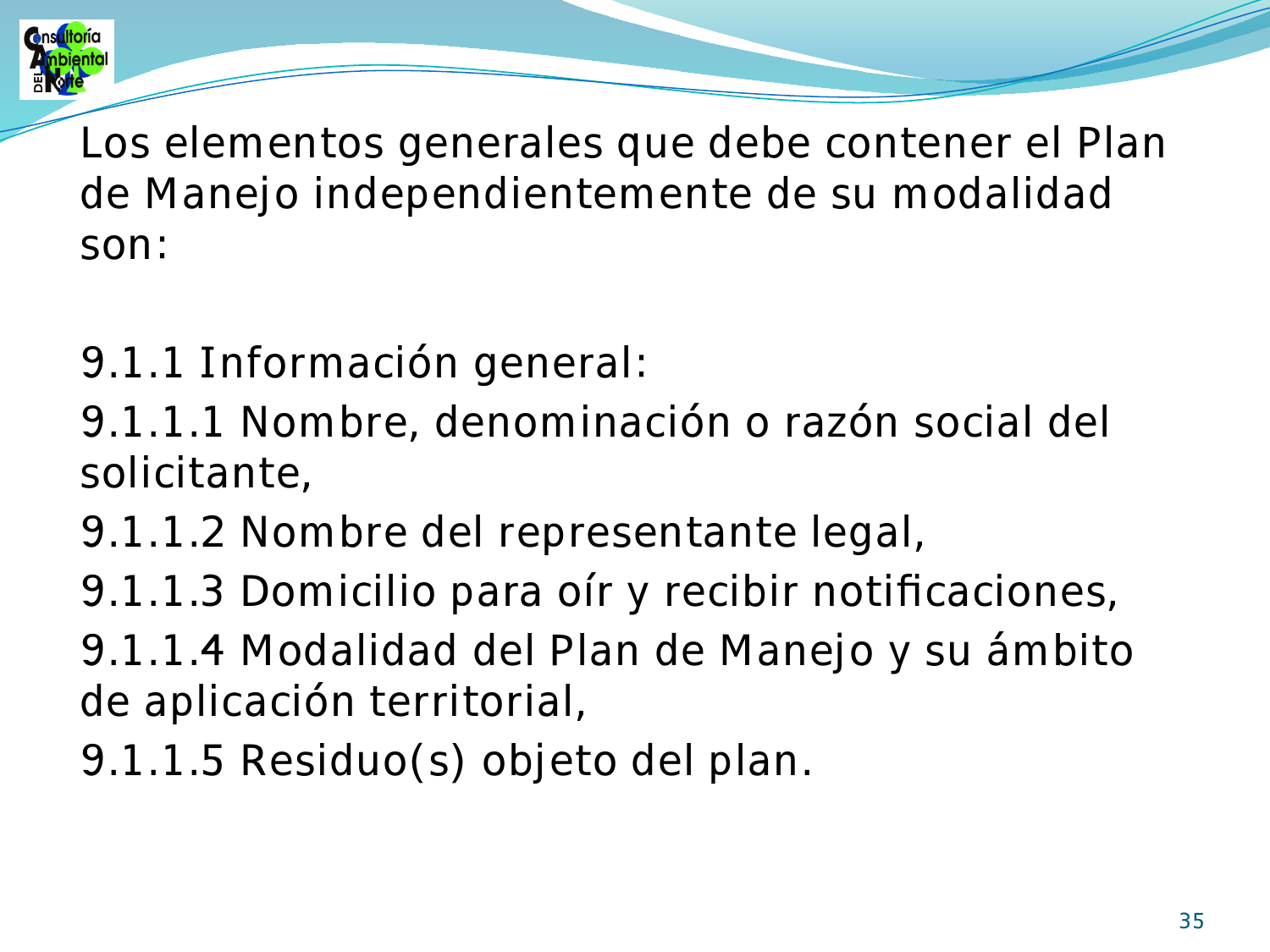

Los elementos generales que debe contener el Plan de Manejo independientemente de su modalidad son:

9.1.1 Información general:
9.1.1.1 Nombre, denominación o razón social del solicitante,
9.1.1.2 Nombre del representante legal,
9.1.1.3 Domicilio para oír y recibir notificaciones,
9.1.1.4 Modalidad del Plan de Manejo y su ámbito de aplicación territorial,
9.1.1.5 Residuo(s) objeto del plan.

35